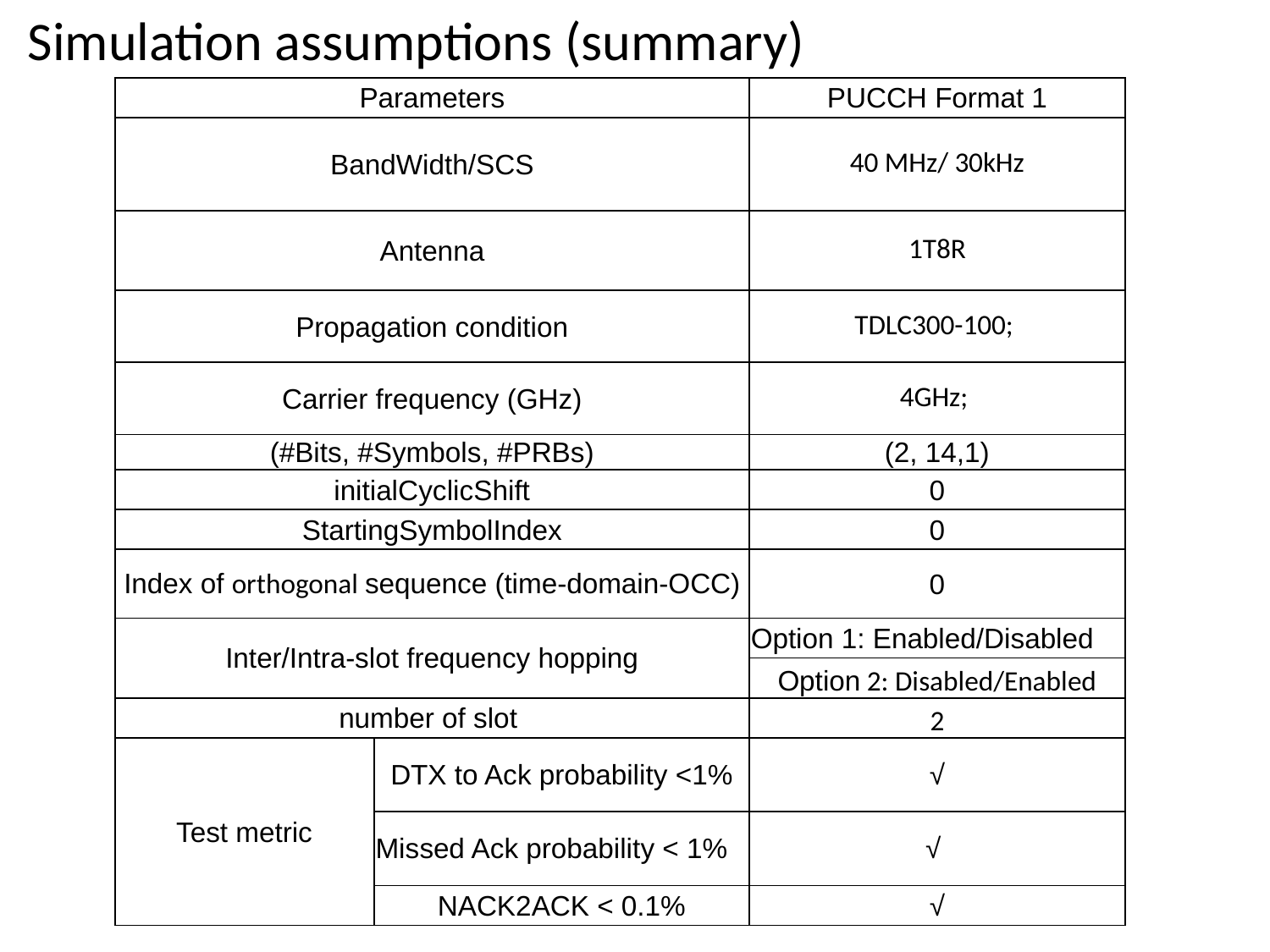

# Simulation assumptions (summary)
| Parameters |  | PUCCH Format 1 |
| --- | --- | --- |
| BandWidth/SCS |  | 40 MHz/ 30kHz |
| Antenna |  | 1T8R |
| Propagation condition |  | TDLC300-100; |
| Carrier frequency (GHz) |  | 4GHz; |
| (#Bits, #Symbols, #PRBs) |  | (2, 14,1) |
| initialCyclicShift |  | 0 |
| StartingSymbolIndex |  | 0 |
| Index of orthogonal sequence (time-domain-OCC) |  | 0 |
| Inter/Intra-slot frequency hopping |  | Option 1: Enabled/Disabled |
|  |  | Option 2: Disabled/Enabled |
| number of slot |  | 2 |
| Test metric | DTX to Ack probability <1% | √ |
|  | Missed Ack probability < 1% | √ |
|  | NACK2ACK < 0.1% | √ |